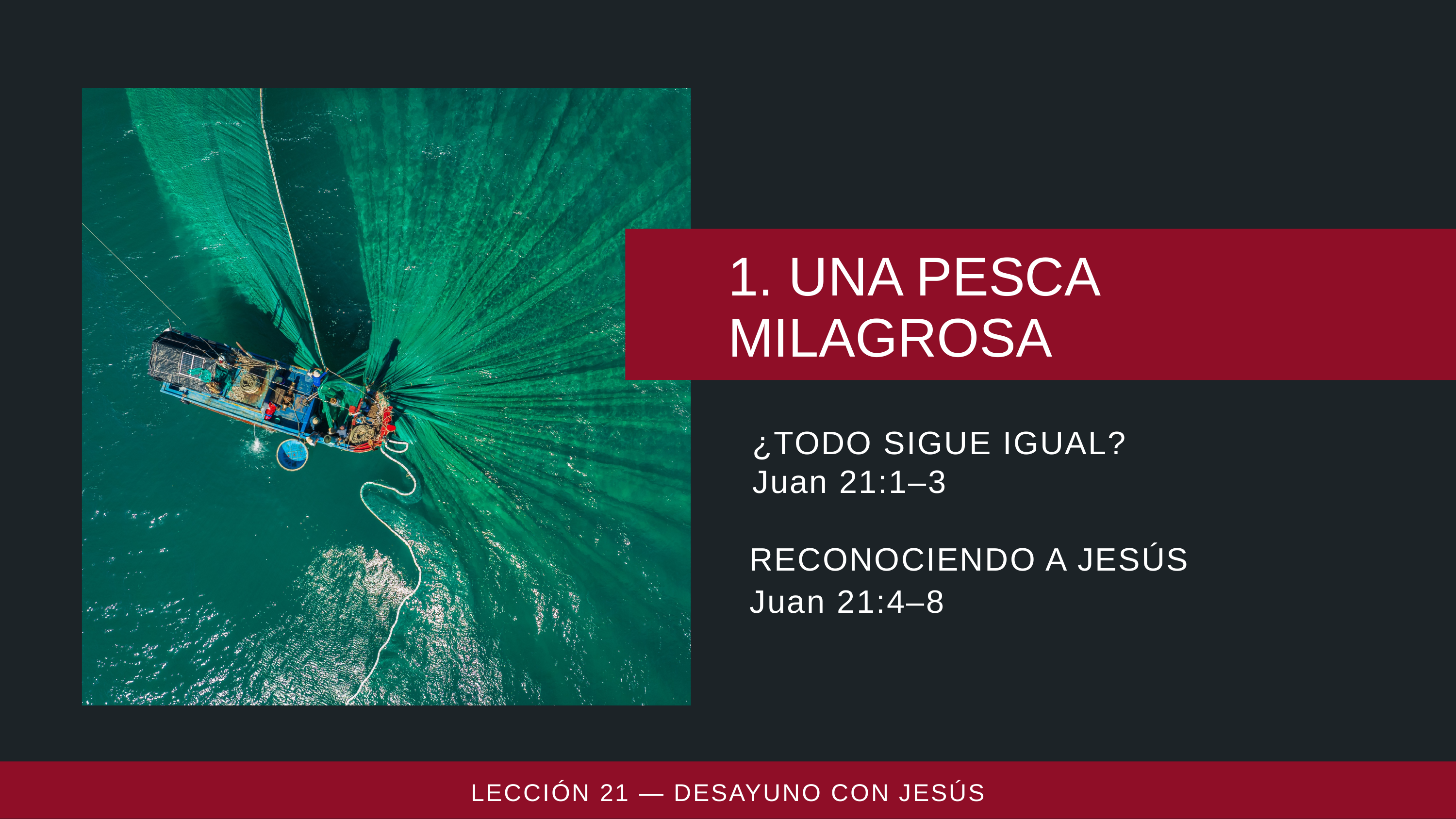

¿TODO SIGUE IGUAL?
Juan 21:1–3
RECONOCIENDO A JESÚS
Juan 21:4–8